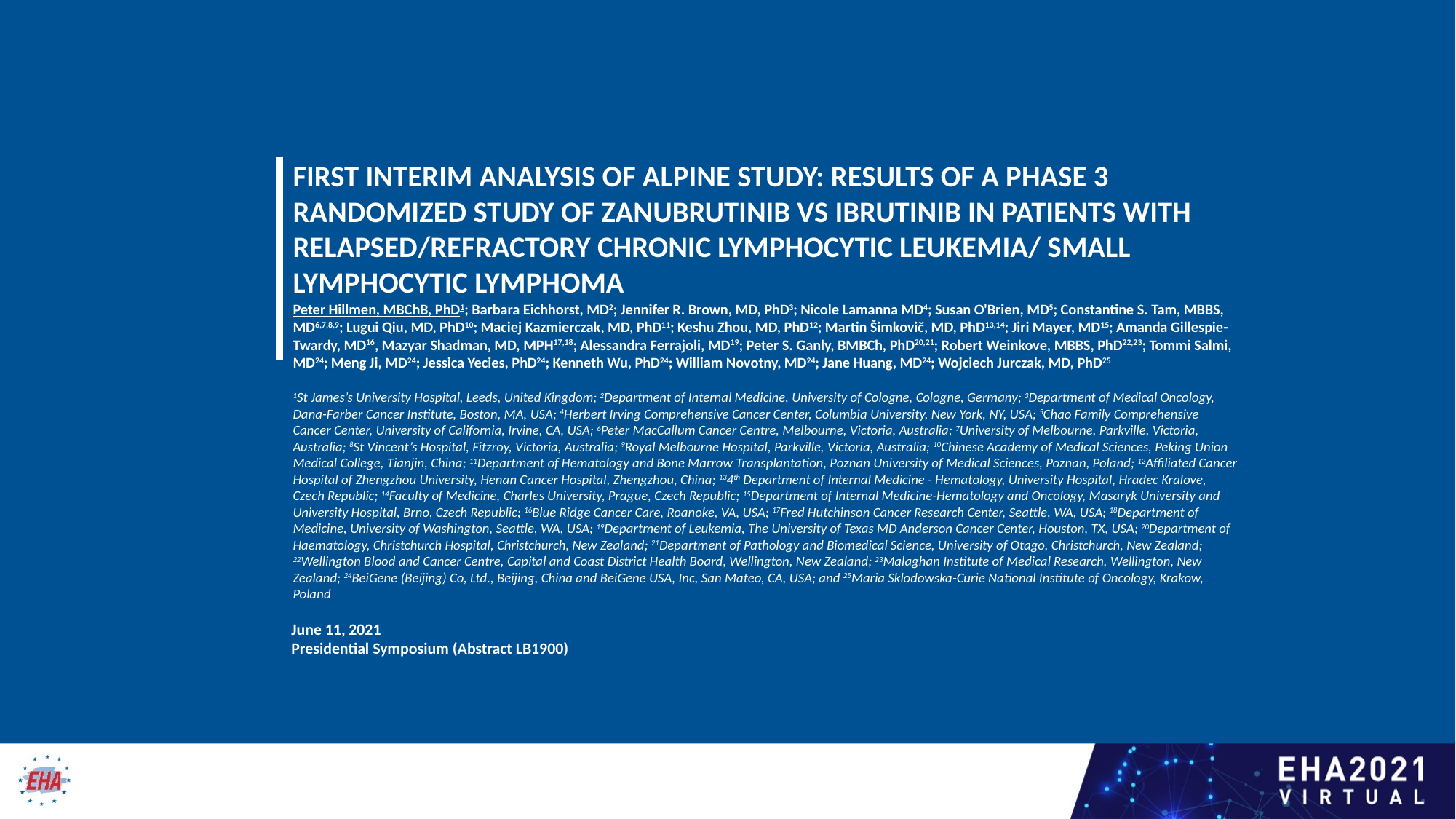

FIRST INTERIM analysis of ALPINE STUDY: Results of a phase 3 randomized study of zanubrutinib vs ibrutinib in patients with relapsed/refractory chronic lymphocytic leukemia/ small lymphocytic lymphoma
Peter Hillmen, MBChB, PhD1; Barbara Eichhorst, MD2; Jennifer R. Brown, MD, PhD3; Nicole Lamanna MD4; Susan O'Brien, MD5; Constantine S. Tam, MBBS, MD6,7,8,9; Lugui Qiu, MD, PhD10; Maciej Kazmierczak, MD, PhD11; Keshu Zhou, MD, PhD12; Martin Šimkovič, MD, PhD13,14; Jiri Mayer, MD15; Amanda Gillespie-Twardy, MD16, Mazyar Shadman, MD, MPH17,18; Alessandra Ferrajoli, MD19; Peter S. Ganly, BMBCh, PhD20,21; Robert Weinkove, MBBS, PhD22,23; Tommi Salmi, MD24; Meng Ji, MD24; Jessica Yecies, PhD24; Kenneth Wu, PhD24; William Novotny, MD24; Jane Huang, MD24; Wojciech Jurczak, MD, PhD25

1St James’s University Hospital, Leeds, United Kingdom; 2Department of Internal Medicine, University of Cologne, Cologne, Germany; 3Department of Medical Oncology, Dana-Farber Cancer Institute, Boston, MA, USA; 4Herbert Irving Comprehensive Cancer Center, Columbia University, New York, NY, USA; 5Chao Family Comprehensive Cancer Center, University of California, Irvine, CA, USA; 6Peter MacCallum Cancer Centre, Melbourne, Victoria, Australia; 7University of Melbourne, Parkville, Victoria, Australia; 8St Vincent’s Hospital, Fitzroy, Victoria, Australia; 9Royal Melbourne Hospital, Parkville, Victoria, Australia; 10Chinese Academy of Medical Sciences, Peking Union Medical College, Tianjin, China; 11Department of Hematology and Bone Marrow Transplantation, Poznan University of Medical Sciences, Poznan, Poland; 12Affiliated Cancer Hospital of Zhengzhou University, Henan Cancer Hospital, Zhengzhou, China; 134th Department of Internal Medicine - Hematology, University Hospital, Hradec Kralove, Czech Republic; 14Faculty of Medicine, Charles University, Prague, Czech Republic; 15Department of Internal Medicine-Hematology and Oncology, Masaryk University and University Hospital, Brno, Czech Republic; 16Blue Ridge Cancer Care, Roanoke, VA, USA; 17Fred Hutchinson Cancer Research Center, Seattle, WA, USA; 18Department of Medicine, University of Washington, Seattle, WA, USA; 19Department of Leukemia, The University of Texas MD Anderson Cancer Center, Houston, TX, USA; 20Department of Haematology, Christchurch Hospital, Christchurch, New Zealand; 21Department of Pathology and Biomedical Science, University of Otago, Christchurch, New Zealand; 22Wellington Blood and Cancer Centre, Capital and Coast District Health Board, Wellington, New Zealand; 23Malaghan Institute of Medical Research, Wellington, New Zealand; 24BeiGene (Beijing) Co, Ltd., Beijing, China and BeiGene USA, Inc, San Mateo, CA, USA; and 25Maria Sklodowska-Curie National Institute of Oncology, Krakow, Poland

June 11, 2021
Presidential Symposium (Abstract LB1900)